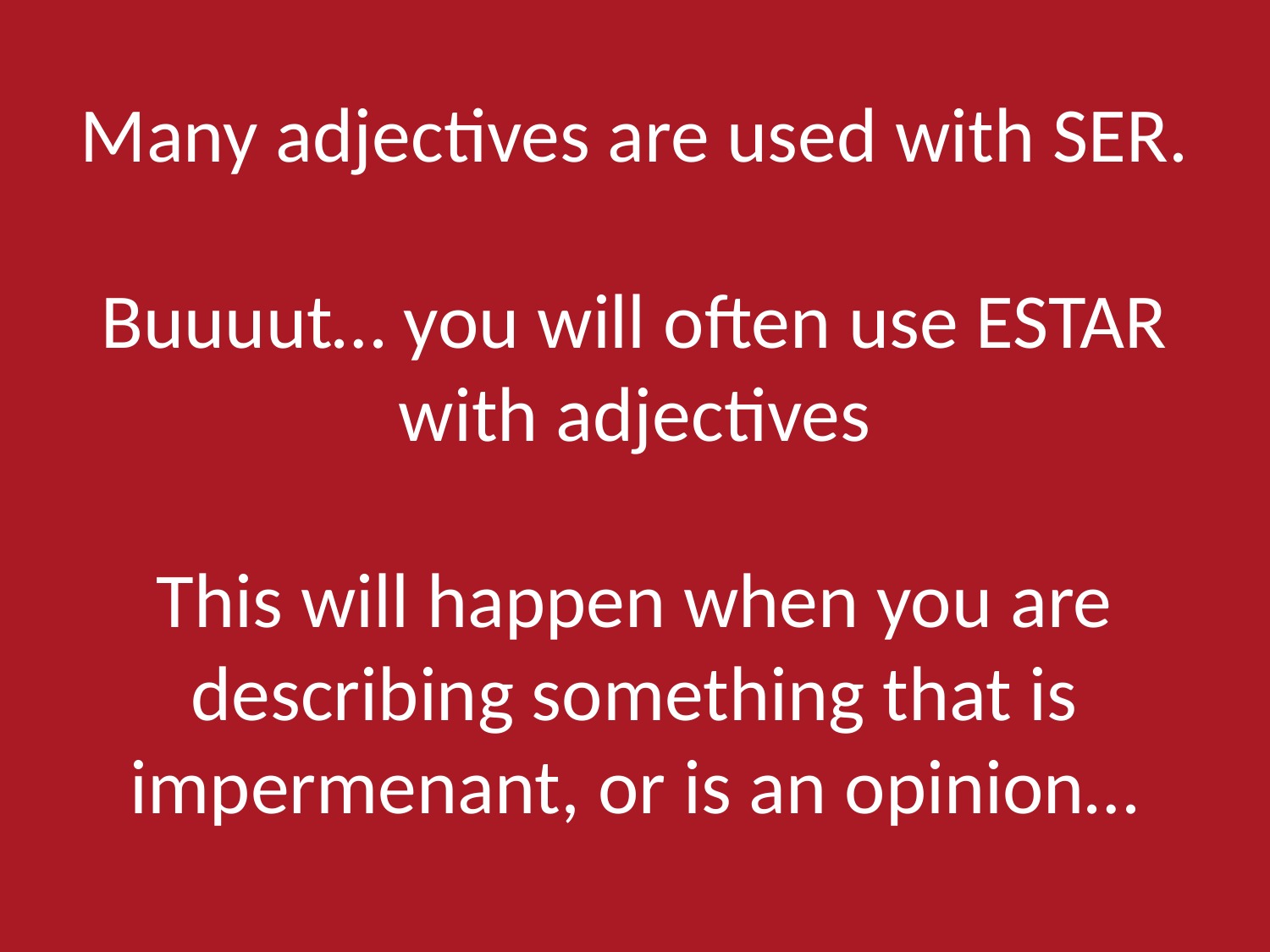

# Many adjectives are used with SER. Buuuut… you will often use ESTAR with adjectives This will happen when you are describing something that is impermenant, or is an opinion…